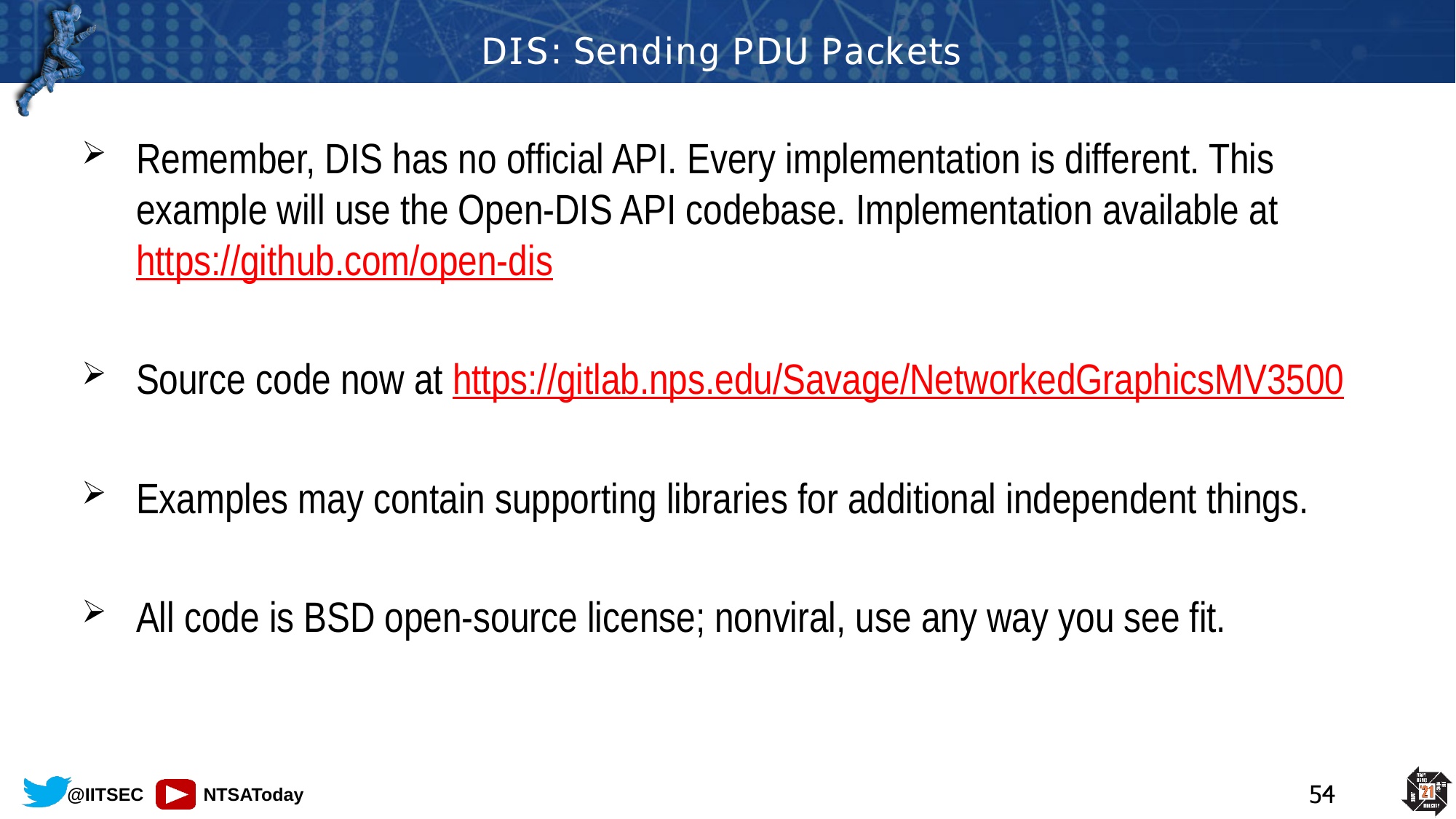

# DIS: Sending PDU Packets
Remember, DIS has no official API. Every implementation is different. This example will use the Open-DIS API codebase. Implementation available at https://github.com/open-dis

Source code now at https://gitlab.nps.edu/Savage/NetworkedGraphicsMV3500

Examples may contain supporting libraries for additional independent things.

All code is BSD open-source license; nonviral, use any way you see fit.
54